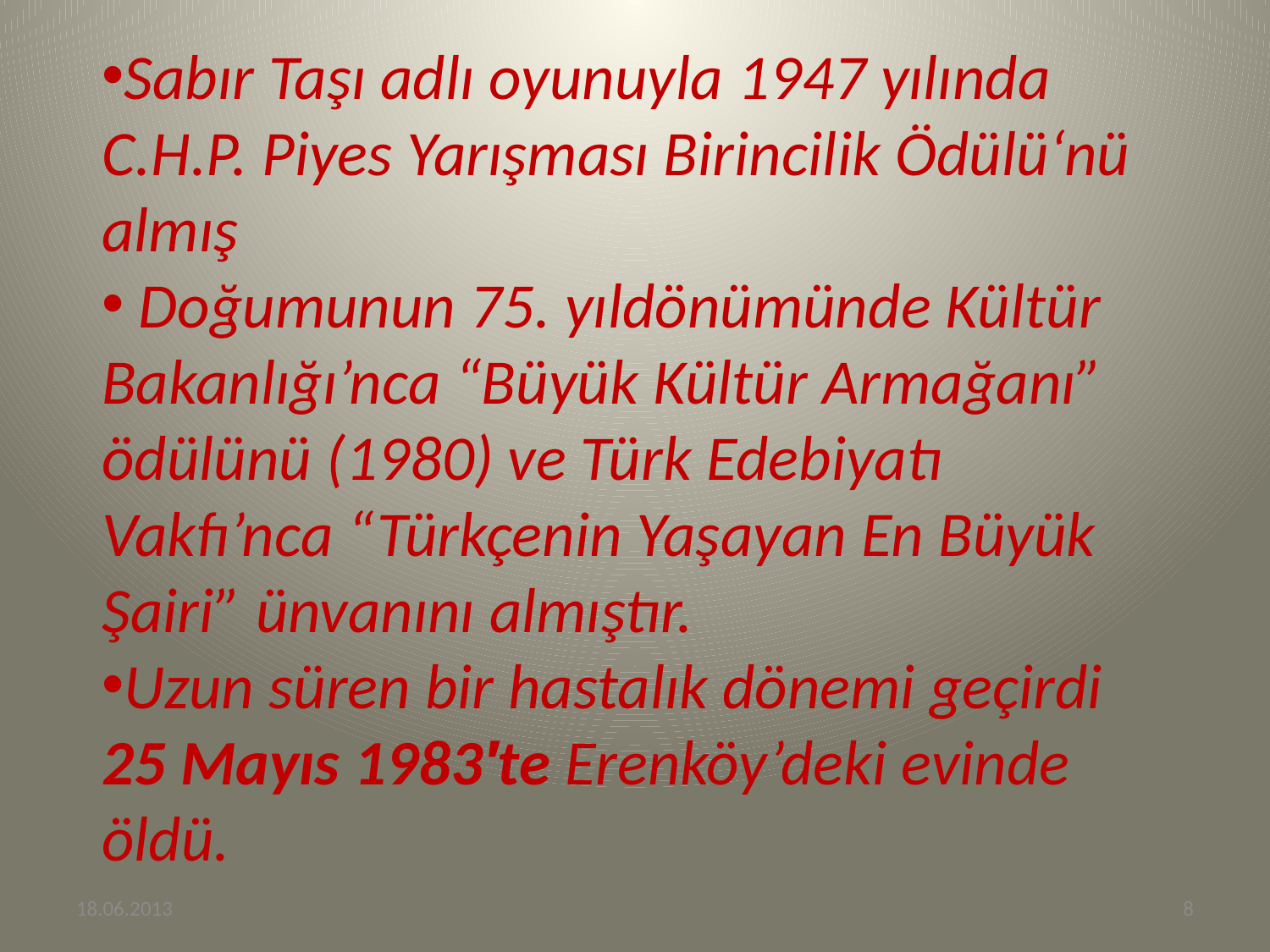

Sabır Taşı adlı oyunuyla 1947 yılında C.H.P. Piyes Yarışması Birincilik Ödülü‘nü almış
 Doğumunun 75. yıldönümünde Kültür Bakanlığı’nca “Büyük Kültür Armağanı” ödülünü (1980) ve Türk Edebiyatı Vakfı’nca “Türkçenin Yaşayan En Büyük Şairi” ünvanını almıştır.
Uzun süren bir hastalık dönemi geçirdi  25 Mayıs 1983′te Erenköy’deki evinde öldü.
18.06.2013
8